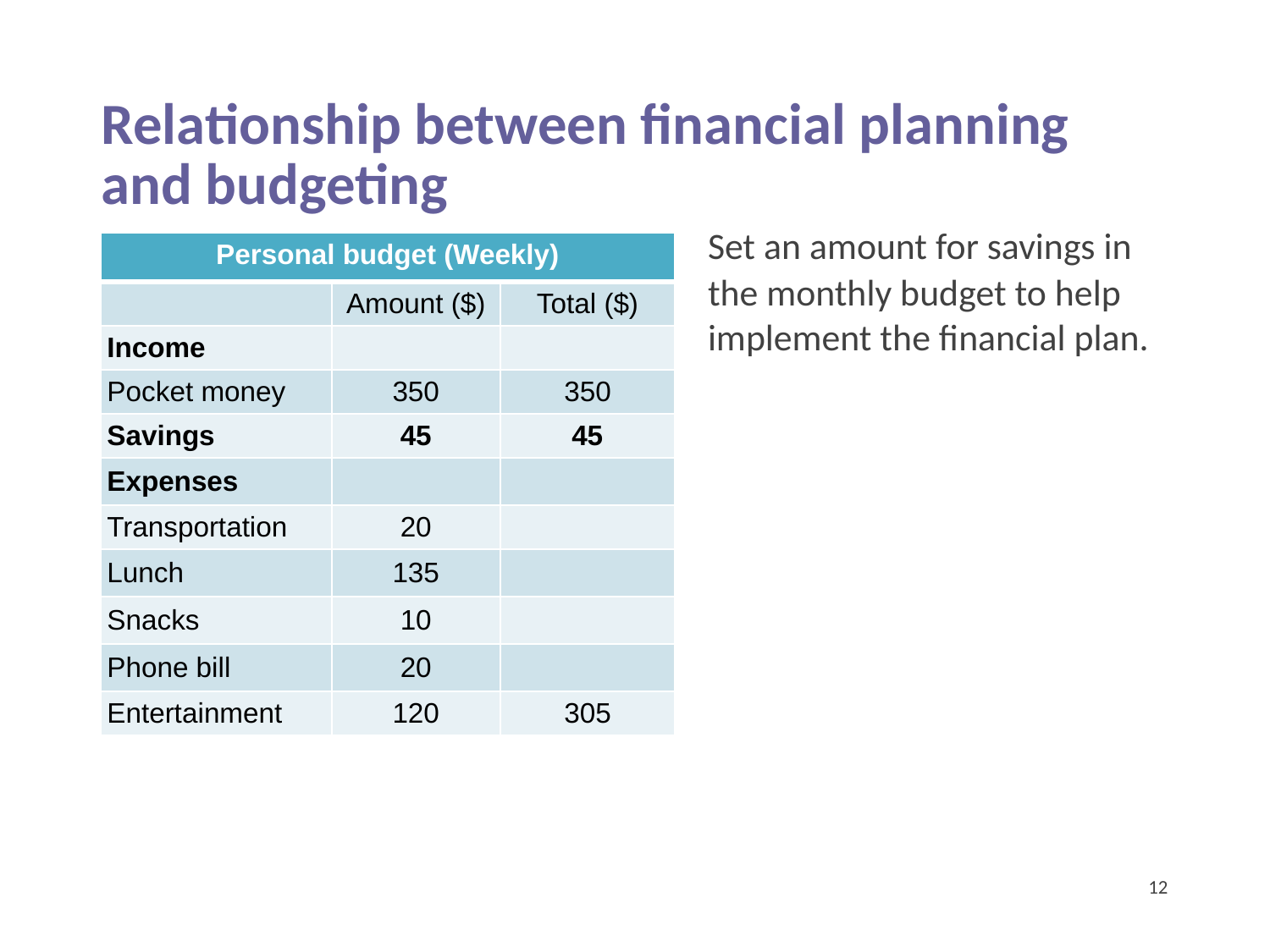

Relationship between financial planning and budgeting
Set an amount for savings in the monthly budget to help implement the financial plan.
| Personal budget (Weekly) |  |  |
| --- | --- | --- |
|  | Amount ($) | Total ($) |
| Income |  |  |
| Pocket money | 350 | 350 |
| Savings | 45 | 45 |
| Expenses |  |  |
| Transportation | 20 |  |
| Lunch | 135 |  |
| Snacks | 10 |  |
| Phone bill | 20 |  |
| Entertainment | 120 | 305 |
12